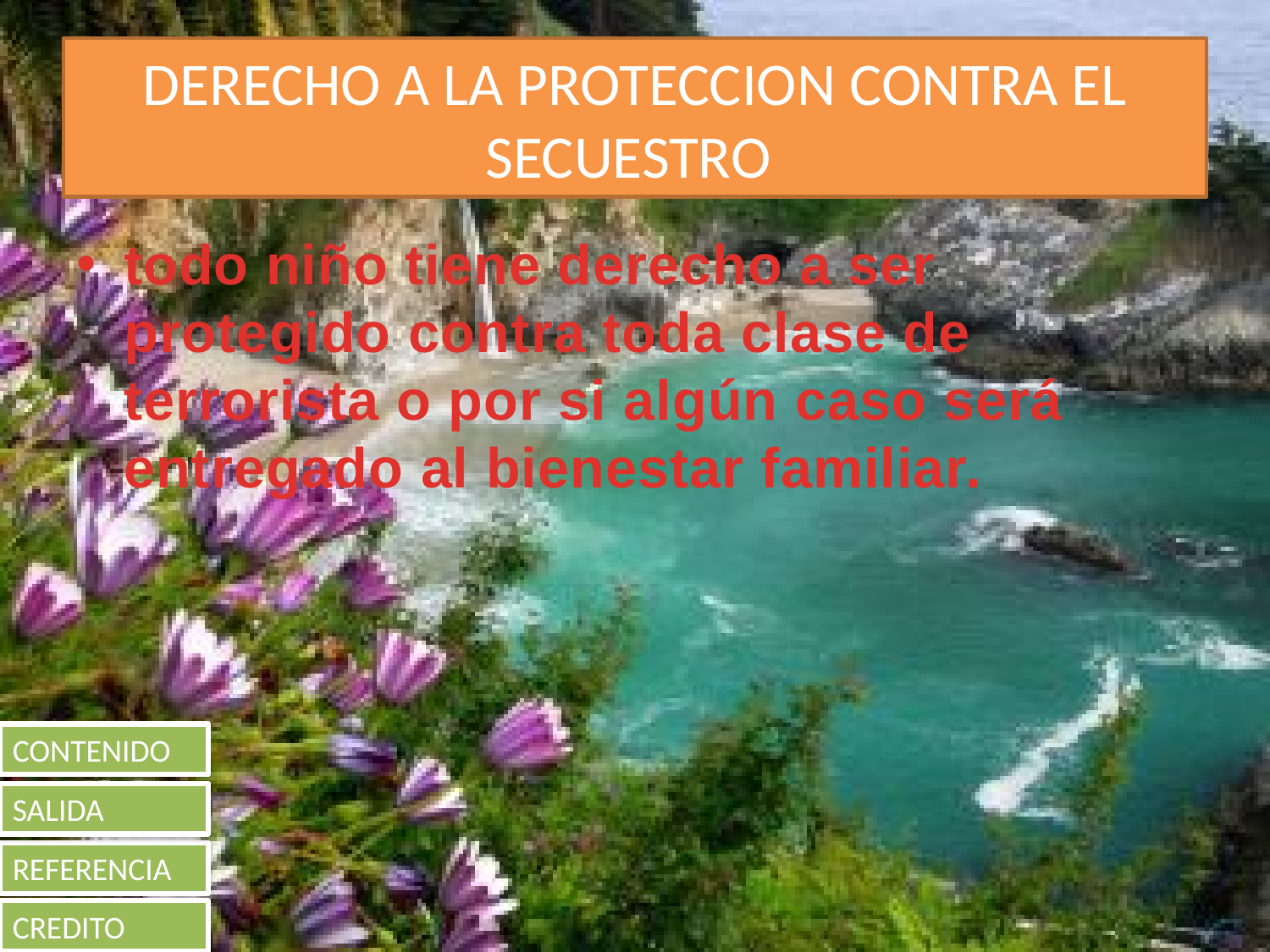

# DERECHO A LA PROTECCION CONTRA EL SECUESTRO
todo niño tiene derecho a ser protegido contra toda clase de terrorista o por si algún caso será entregado al bienestar familiar.
CONTENIDO
SALIDA
REFERENCIA
CREDITO